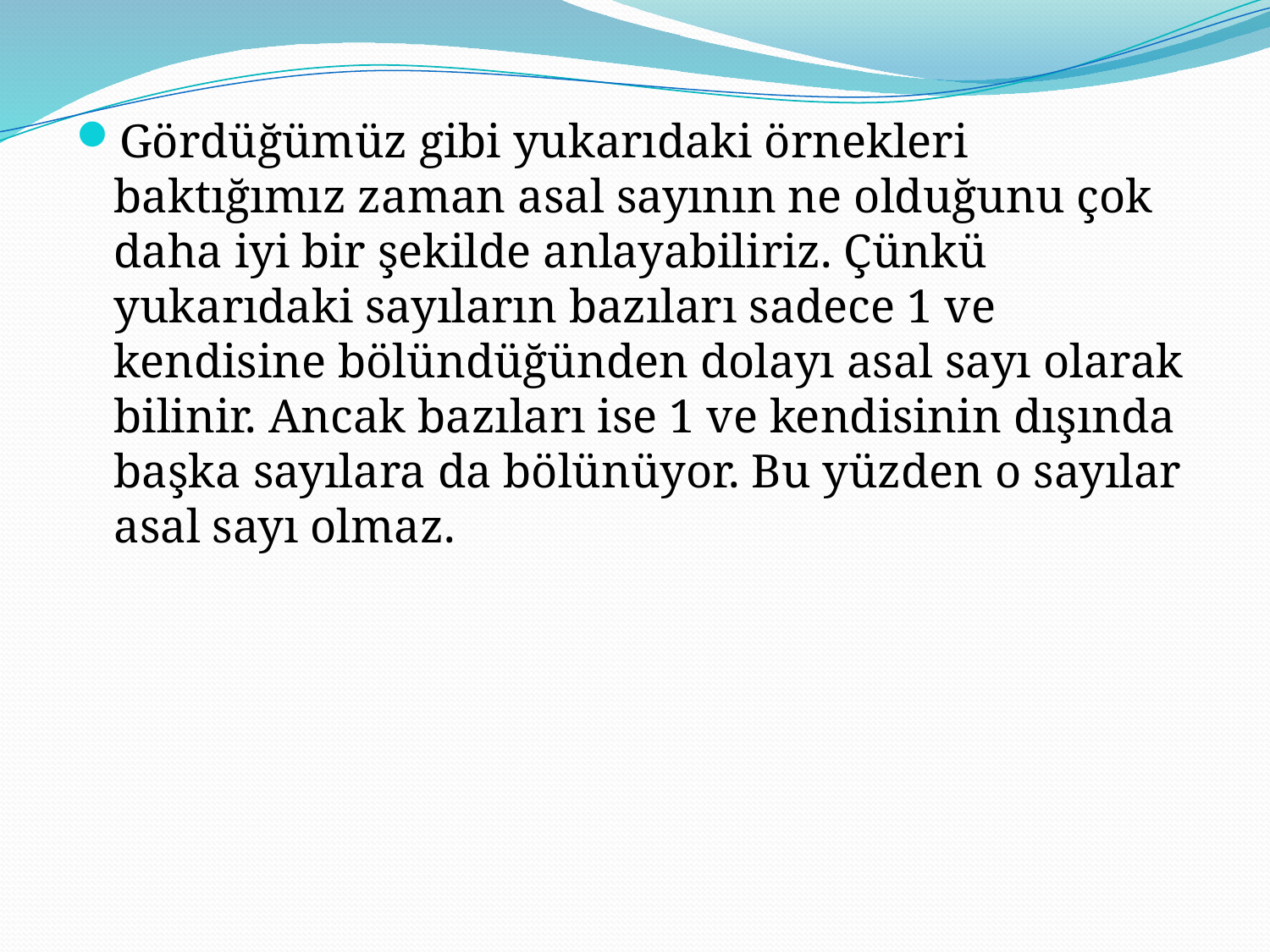

Gördüğümüz gibi yukarıdaki örnekleri baktığımız zaman asal sayının ne olduğunu çok daha iyi bir şekilde anlayabiliriz. Çünkü yukarıdaki sayıların bazıları sadece 1 ve kendisine bölündüğünden dolayı asal sayı olarak bilinir. Ancak bazıları ise 1 ve kendisinin dışında başka sayılara da bölünüyor. Bu yüzden o sayılar asal sayı olmaz.